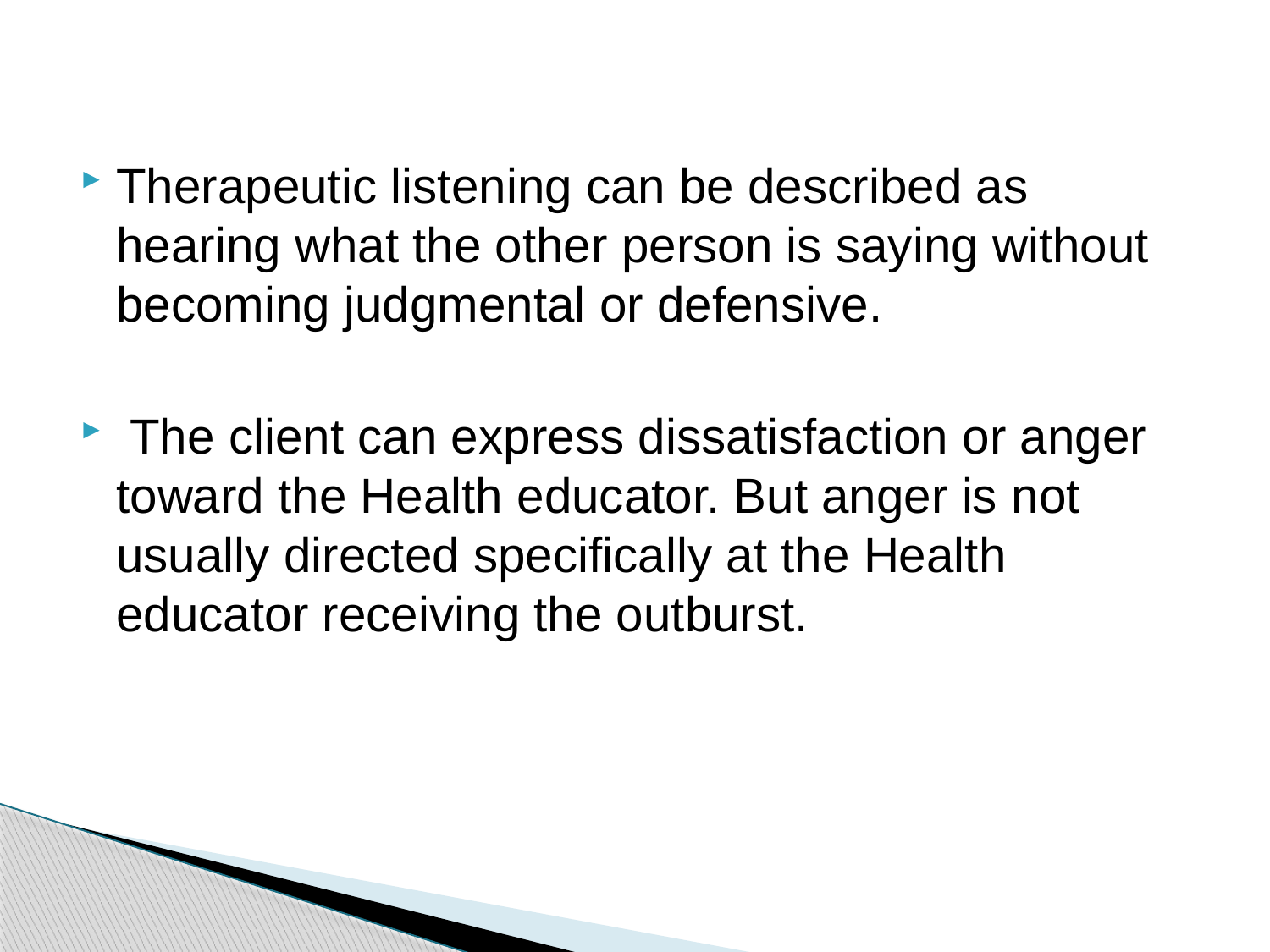

Therapeutic listening can be described as hearing what the other person is saying without becoming judgmental or defensive.

 The client can express dissatisfaction or anger toward the Health educator. But anger is not usually directed specifically at the Health educator receiving the outburst.